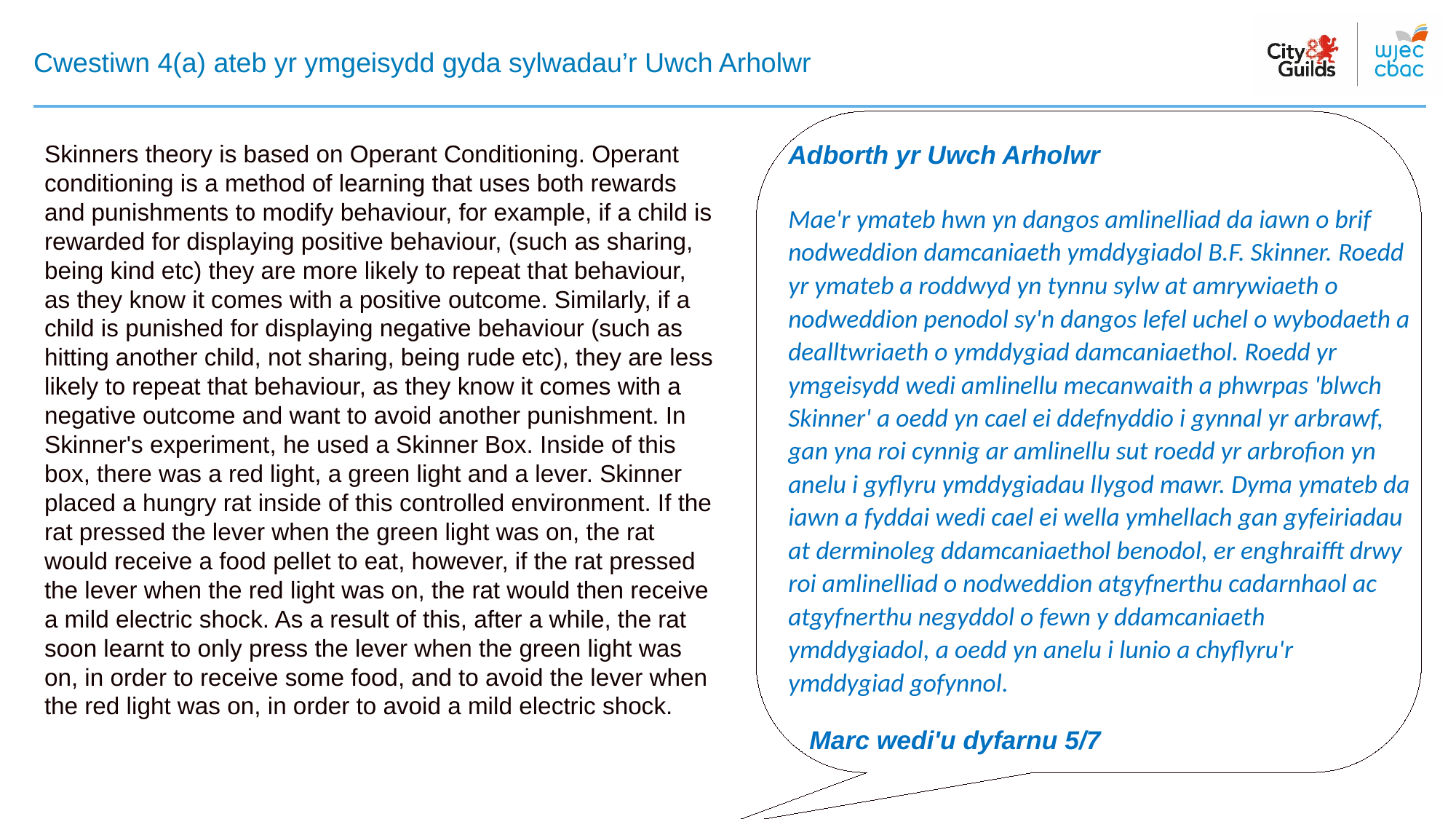

# Cwestiwn 4(a) ateb yr ymgeisydd gyda sylwadau’r Uwch Arholwr

Skinners theory is based on Operant Conditioning. Operant conditioning is a method of learning that uses both rewards and punishments to modify behaviour, for example, if a child is rewarded for displaying positive behaviour, (such as sharing, being kind etc) they are more likely to repeat that behaviour, as they know it comes with a positive outcome. Similarly, if a child is punished for displaying negative behaviour (such as hitting another child, not sharing, being rude etc), they are less likely to repeat that behaviour, as they know it comes with a negative outcome and want to avoid another punishment. In Skinner's experiment, he used a Skinner Box. Inside of this box, there was a red light, a green light and a lever. Skinner placed a hungry rat inside of this controlled environment. If the rat pressed the lever when the green light was on, the rat would receive a food pellet to eat, however, if the rat pressed the lever when the red light was on, the rat would then receive a mild electric shock. As a result of this, after a while, the rat soon learnt to only press the lever when the green light was on, in order to receive some food, and to avoid the lever when the red light was on, in order to avoid a mild electric shock.
Adborth yr Uwch Arholwr
​
Mae'r ymateb hwn yn dangos amlinelliad da iawn o brif nodweddion damcaniaeth ymddygiadol B.F. Skinner. Roedd yr ymateb a roddwyd yn tynnu sylw at amrywiaeth o nodweddion penodol sy'n dangos lefel uchel o wybodaeth a dealltwriaeth o ymddygiad damcaniaethol. Roedd yr ymgeisydd wedi amlinellu mecanwaith a phwrpas 'blwch Skinner' a oedd yn cael ei ddefnyddio i gynnal yr arbrawf, gan yna roi cynnig ar amlinellu sut roedd yr arbrofion yn anelu i gyflyru ymddygiadau llygod mawr. Dyma ymateb da iawn a fyddai wedi cael ei wella ymhellach gan gyfeiriadau at derminoleg ddamcaniaethol benodol, er enghraifft drwy roi amlinelliad o nodweddion atgyfnerthu cadarnhaol ac atgyfnerthu negyddol o fewn y ddamcaniaeth ymddygiadol, a oedd yn anelu i lunio a chyflyru'r ymddygiad gofynnol.

   Marc wedi'u dyfarnu 5/7